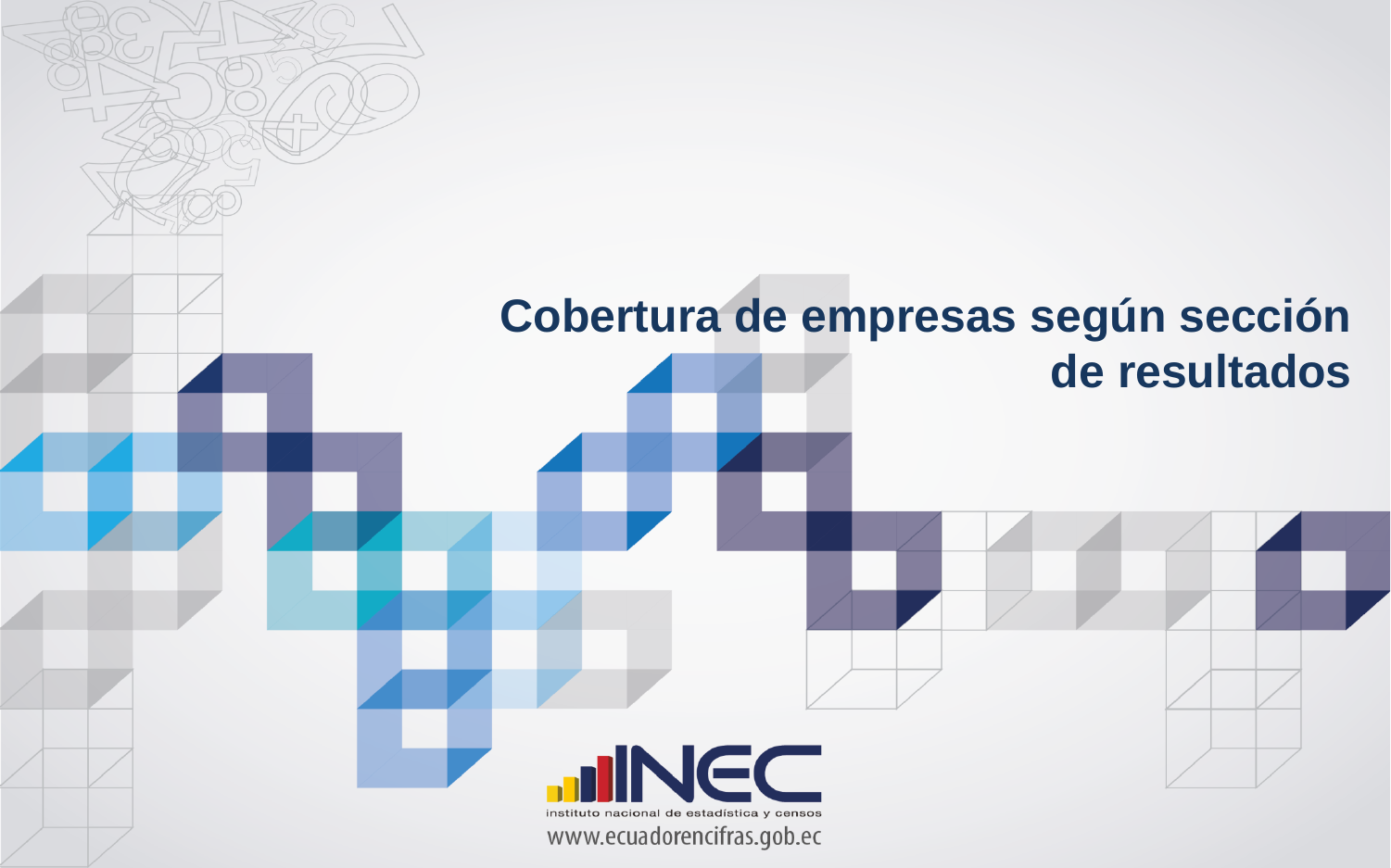

Cobertura de empresas según sección de resultados